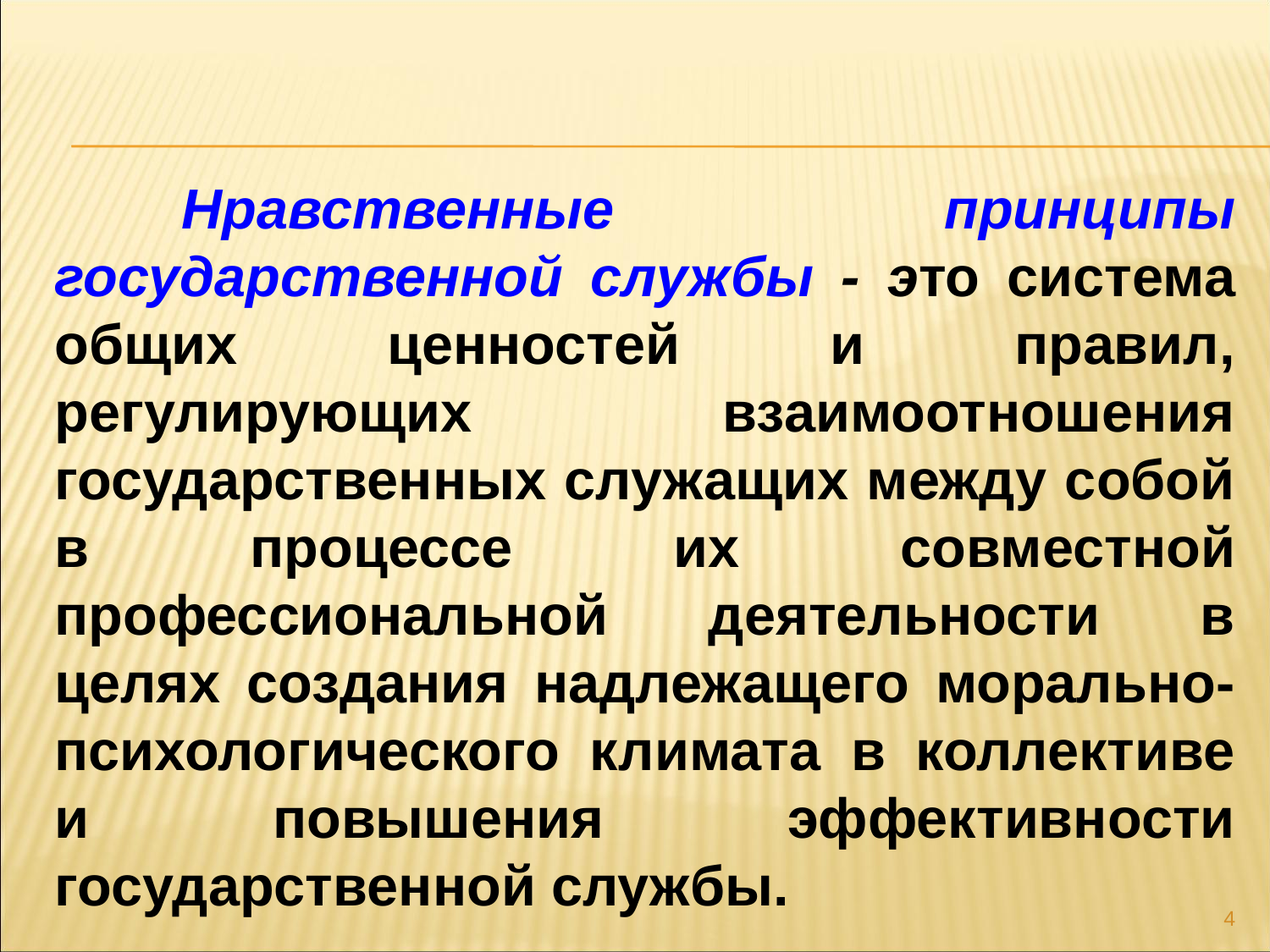

Нравственные принципы государственной службы - это система общих ценностей и правил, регулирующих взаимоотношения государственных служащих между собой в процессе их совместной профессиональной деятельности в целях создания надлежащего морально-психологического климата в коллективе и повышения эффективности государственной службы.
4